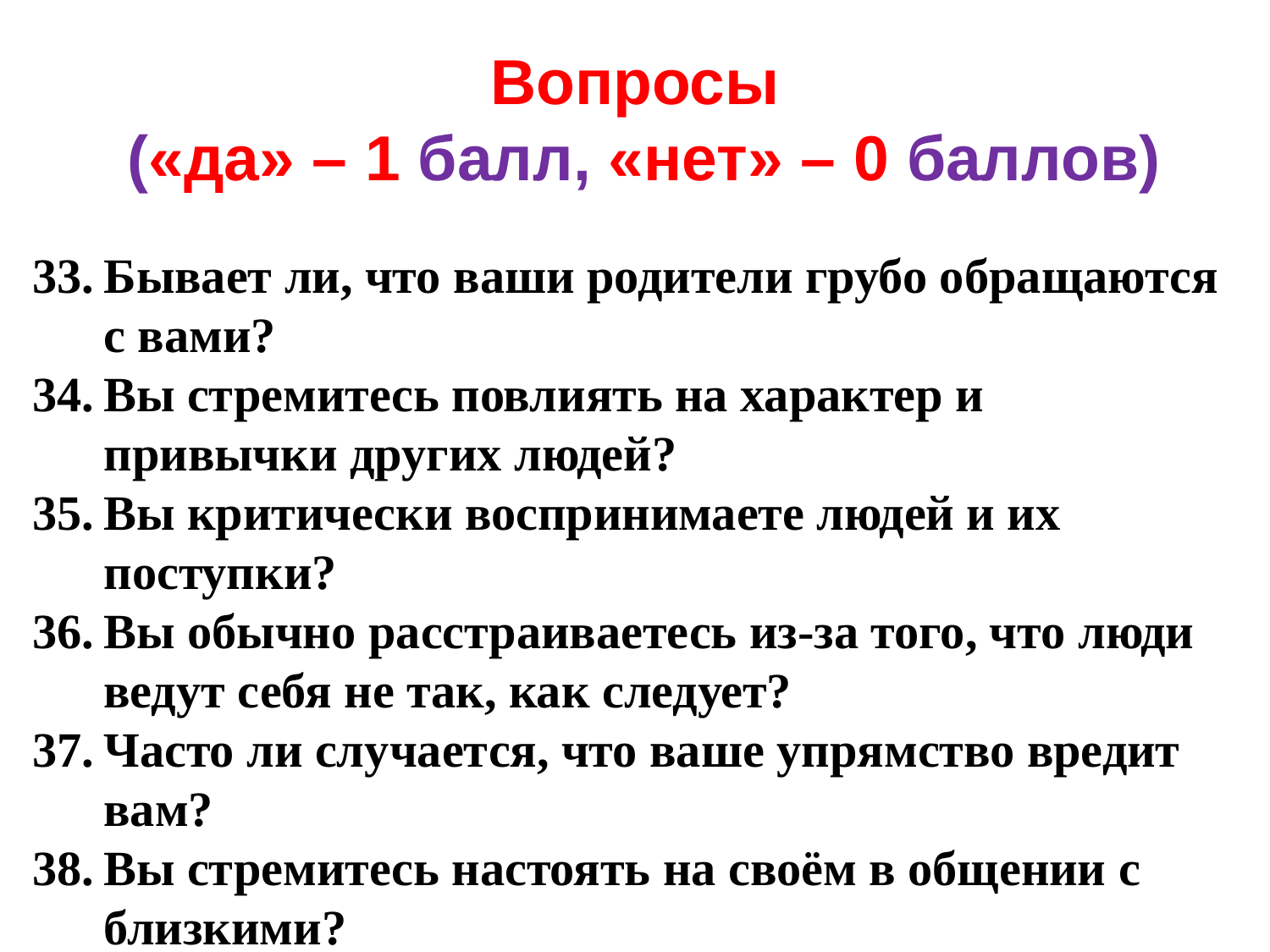

# Вопросы («да» – 1 балл, «нет» – 0 баллов)
Бывает ли, что ваши родители грубо обращаются с вами?
Вы стремитесь повлиять на характер и привычки других людей?
Вы критически воспринимаете людей и их поступки?
Вы обычно расстраиваетесь из-за того, что люди ведут себя не так, как следует?
Часто ли случается, что ваше упрямство вредит вам?
Вы стремитесь настоять на своём в общении с близкими?